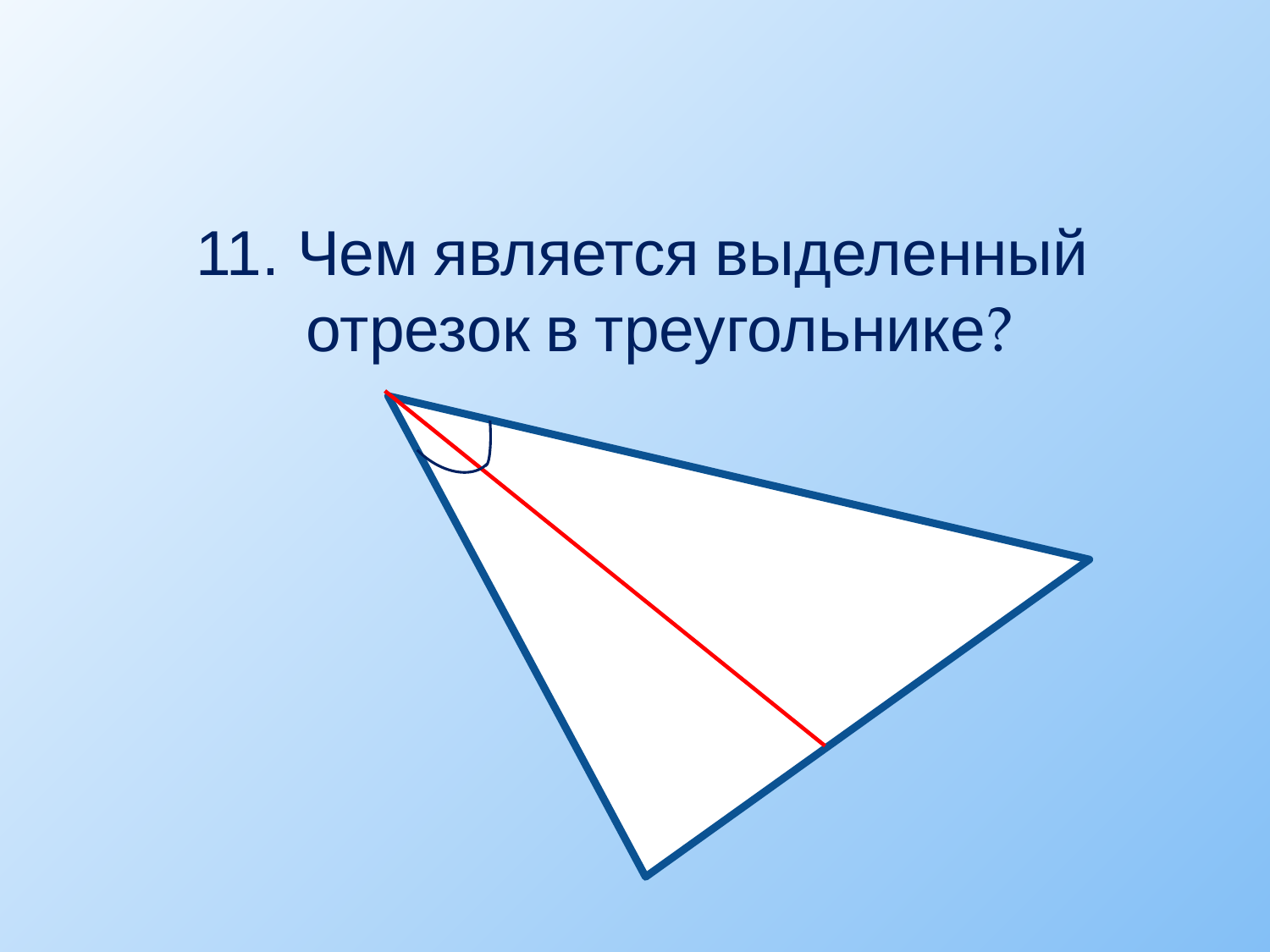

#
11. Чем является выделенный отрезок в треугольнике?